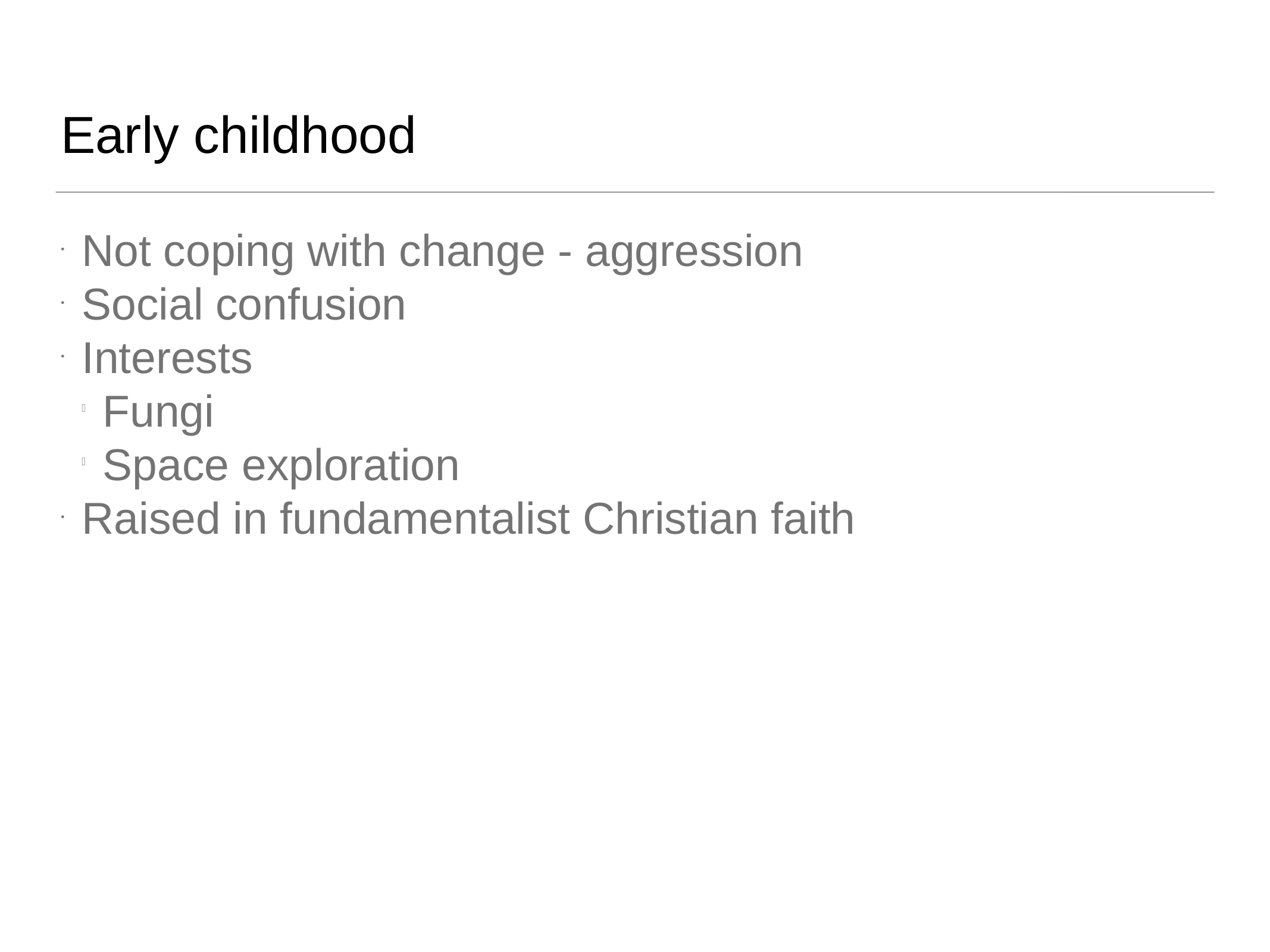

Early childhood
Not coping with change - aggression
Social confusion
Interests
Fungi
Space exploration
Raised in fundamentalist Christian faith